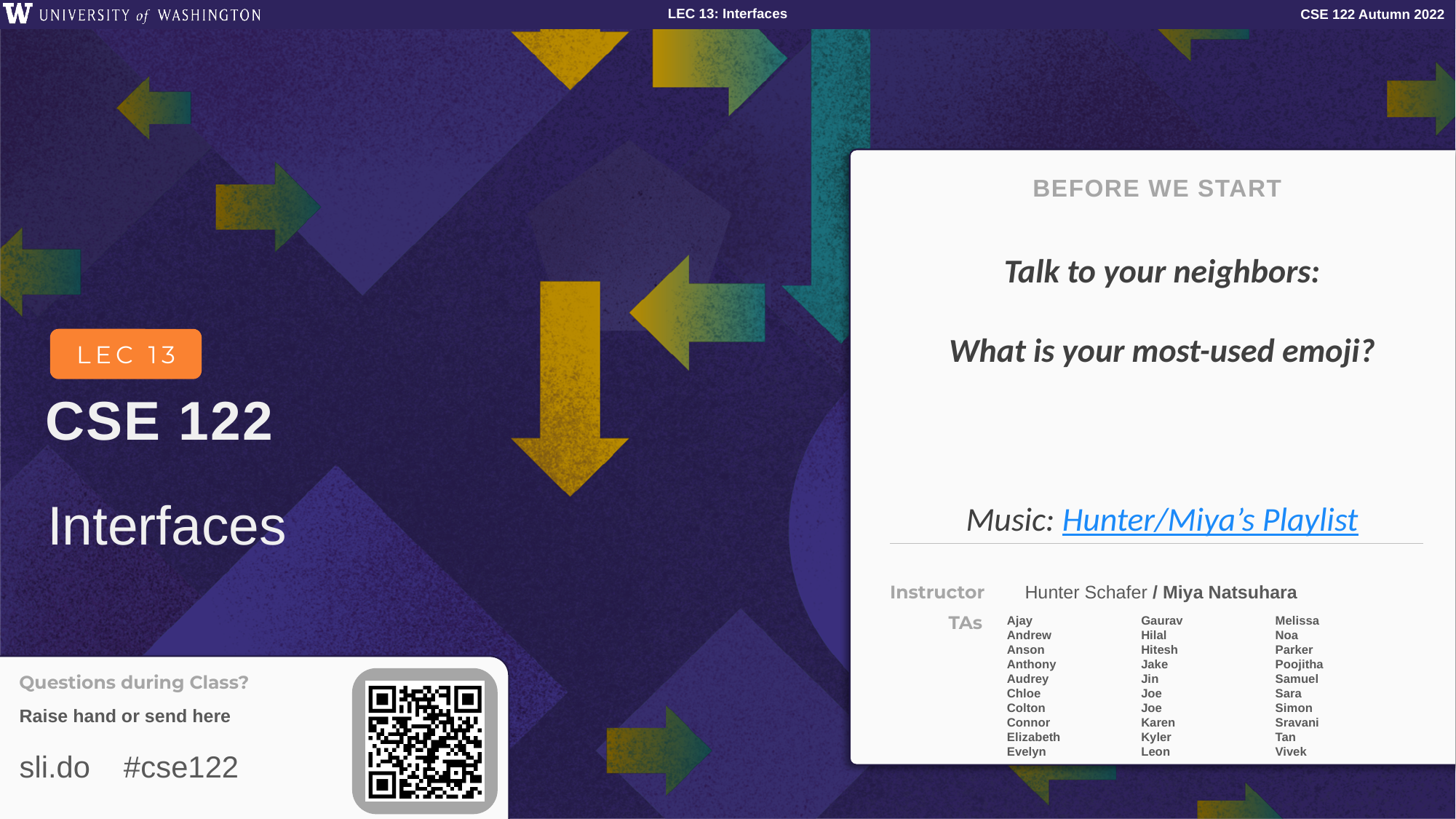

BEFORE WE START
Talk to your neighbors:

What is your most-used emoji?
# Interfaces
Music: Hunter/Miya’s Playlist